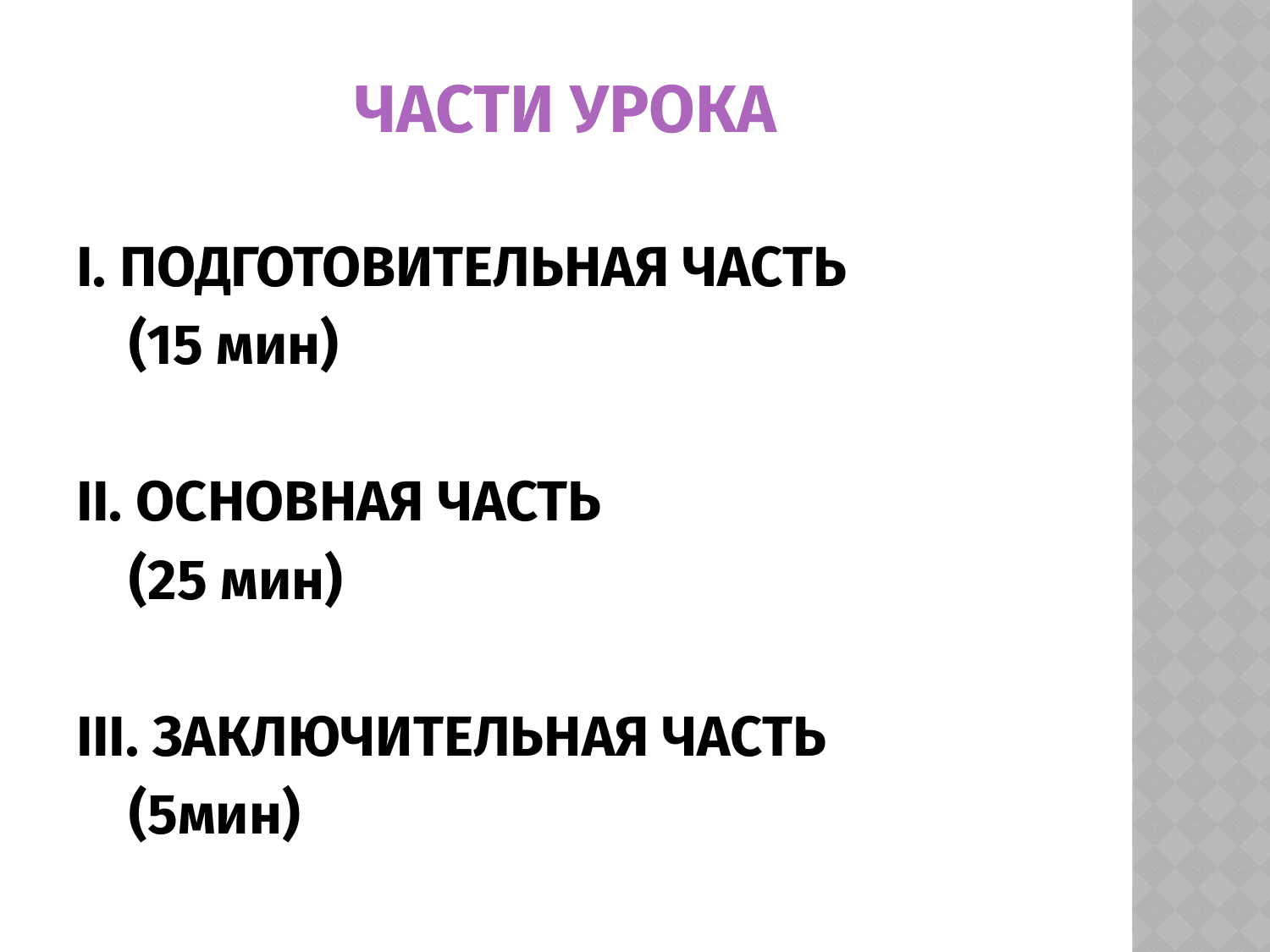

# Части урока
I. ПОДГОТОВИТЕЛЬНАЯ ЧАСТЬ
    (15 мин)

II. ОСНОВНАЯ ЧАСТЬ
    (25 мин)

III. ЗАКЛЮЧИТЕЛЬНАЯ ЧАСТЬ
    (5мин)